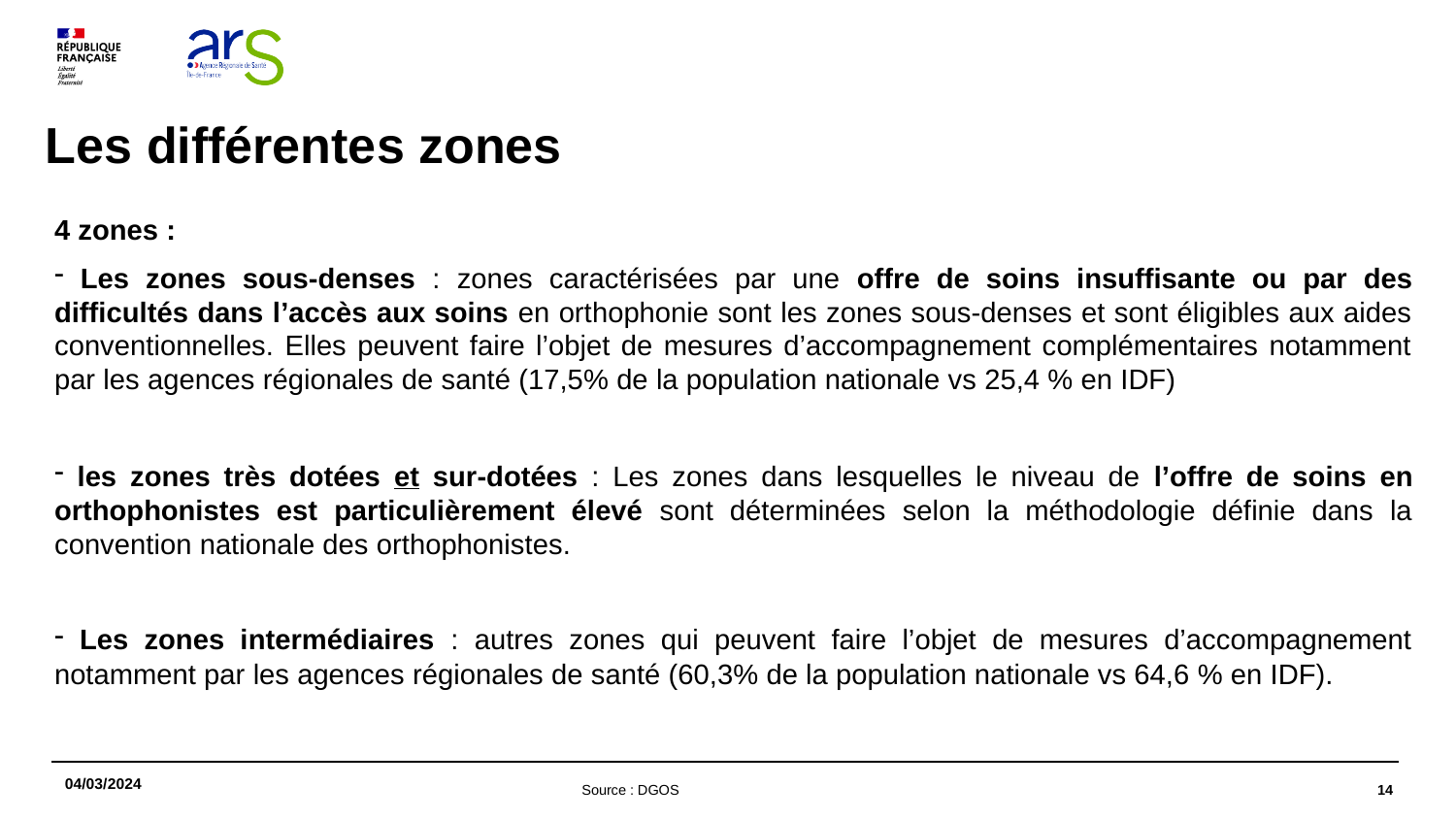

# Les différentes zones
4 zones :
 Les zones sous-denses : zones caractérisées par une offre de soins insuffisante ou par des difficultés dans l’accès aux soins en orthophonie sont les zones sous-denses et sont éligibles aux aides conventionnelles. Elles peuvent faire l’objet de mesures d’accompagnement complémentaires notamment par les agences régionales de santé (17,5% de la population nationale vs 25,4 % en IDF)

 les zones très dotées et sur-dotées : Les zones dans lesquelles le niveau de l’offre de soins en orthophonistes est particulièrement élevé sont déterminées selon la méthodologie définie dans la convention nationale des orthophonistes.

 Les zones intermédiaires : autres zones qui peuvent faire l’objet de mesures d’accompagnement notamment par les agences régionales de santé (60,3% de la population nationale vs 64,6 % en IDF).

04/03/2024
14
Source : DGOS